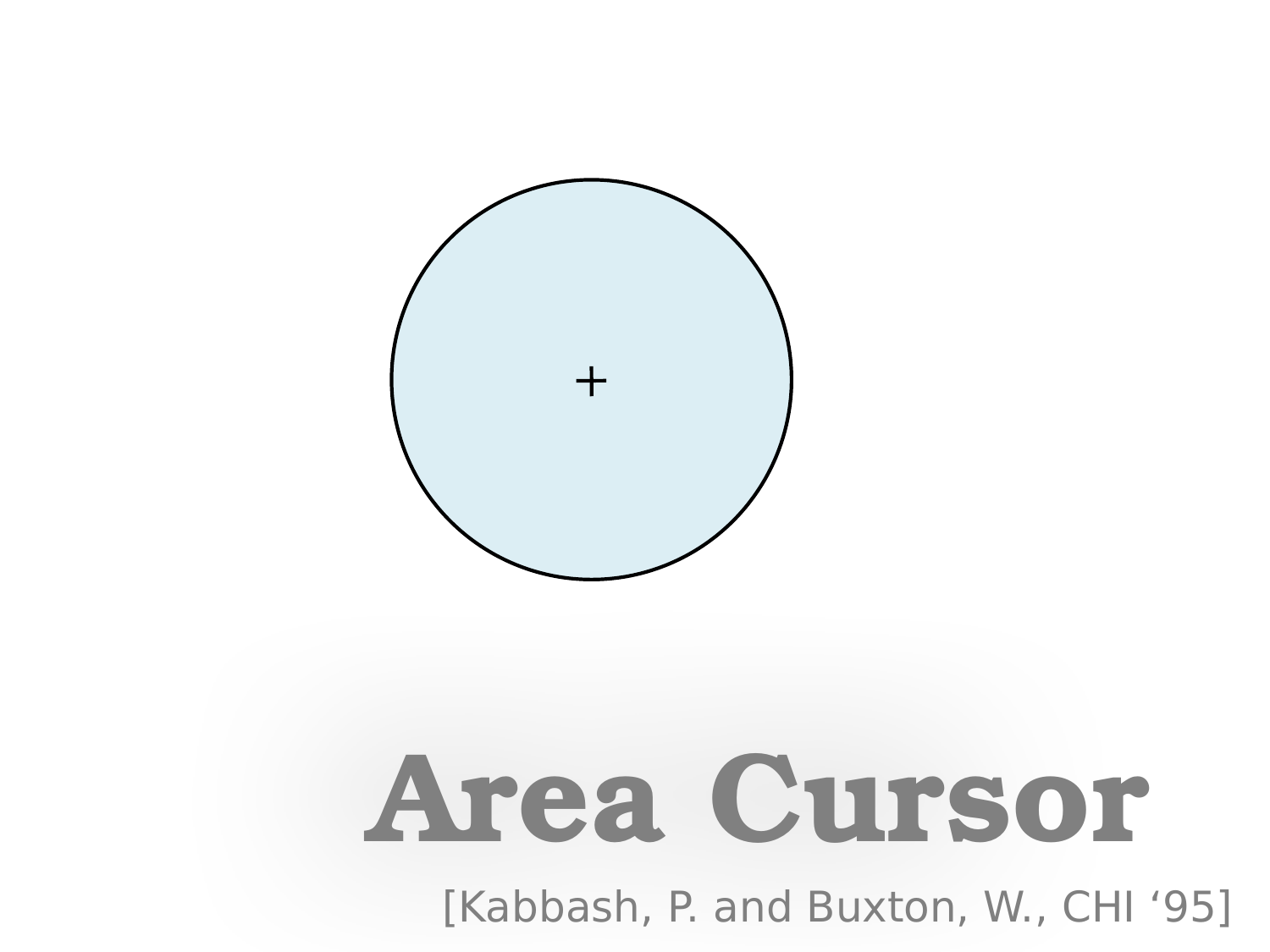

Area Cursor
[Kabbash, P. and Buxton, W., CHI ‘95]